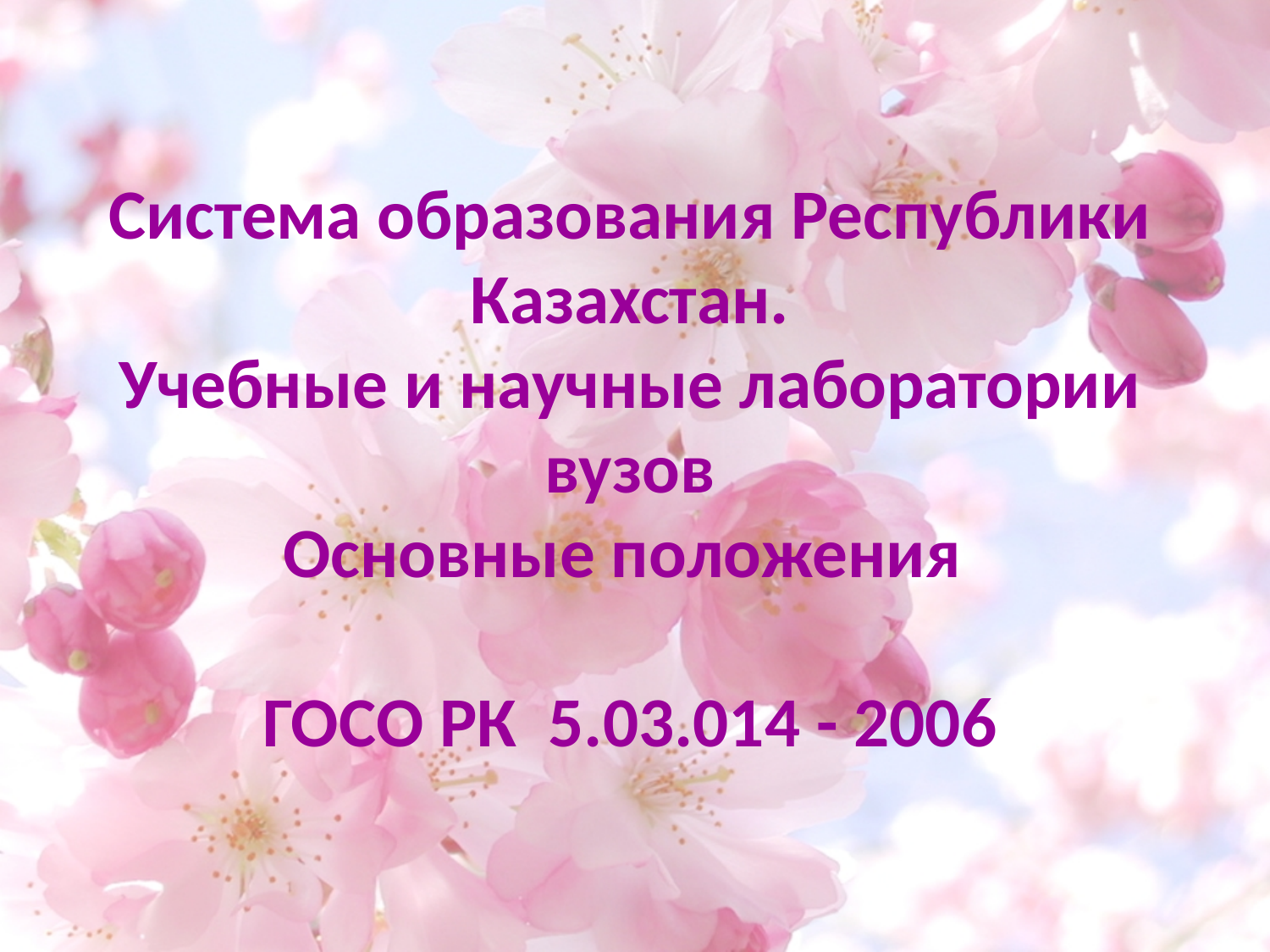

Система образования Республики Казахстан.
Учебные и научные лаборатории вузов
Основные положения

ГОСО РК  5.03.014 - 2006